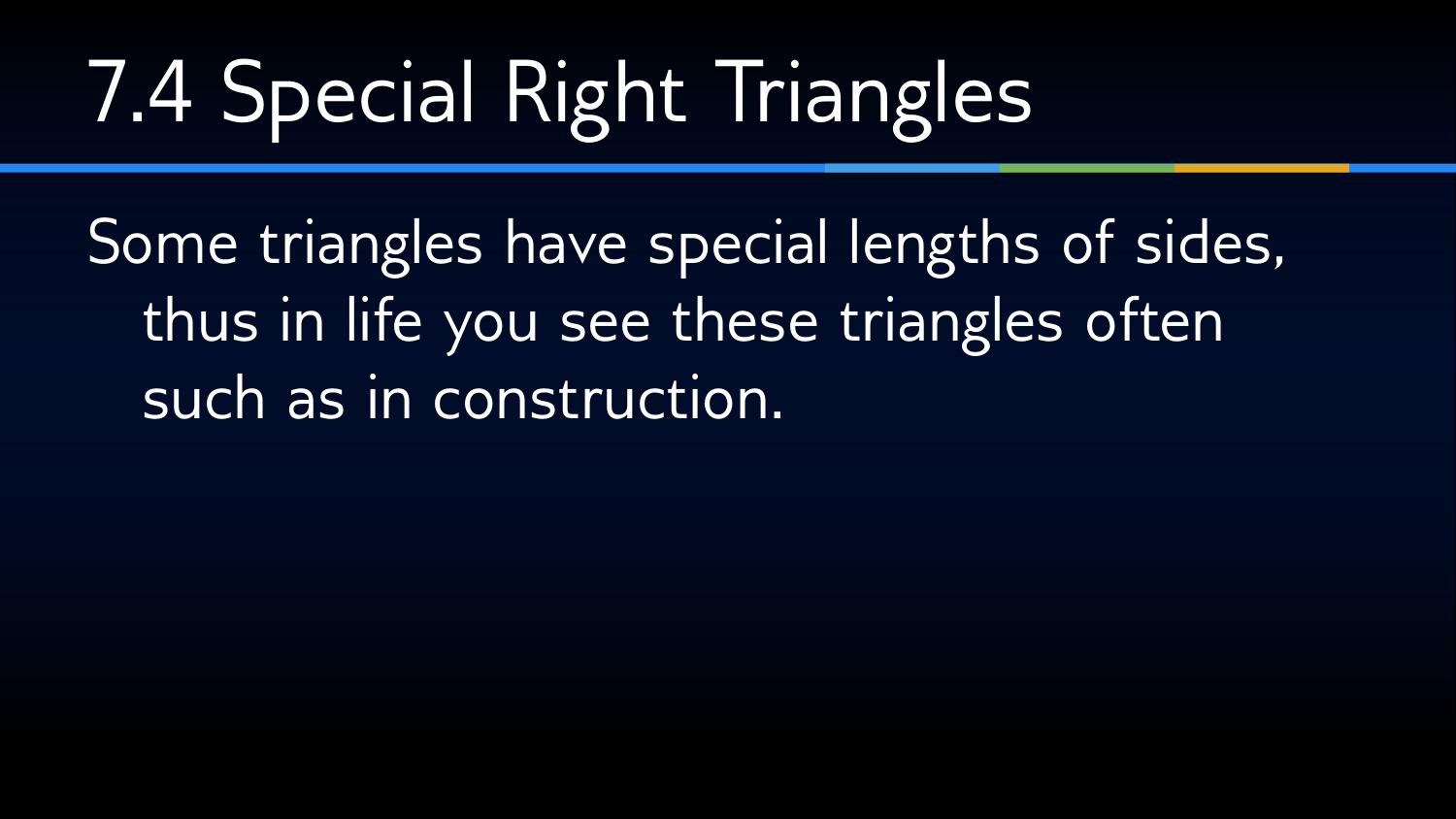

# 7.4 Special Right Triangles
Some triangles have special lengths of sides, thus in life you see these triangles often such as in construction.